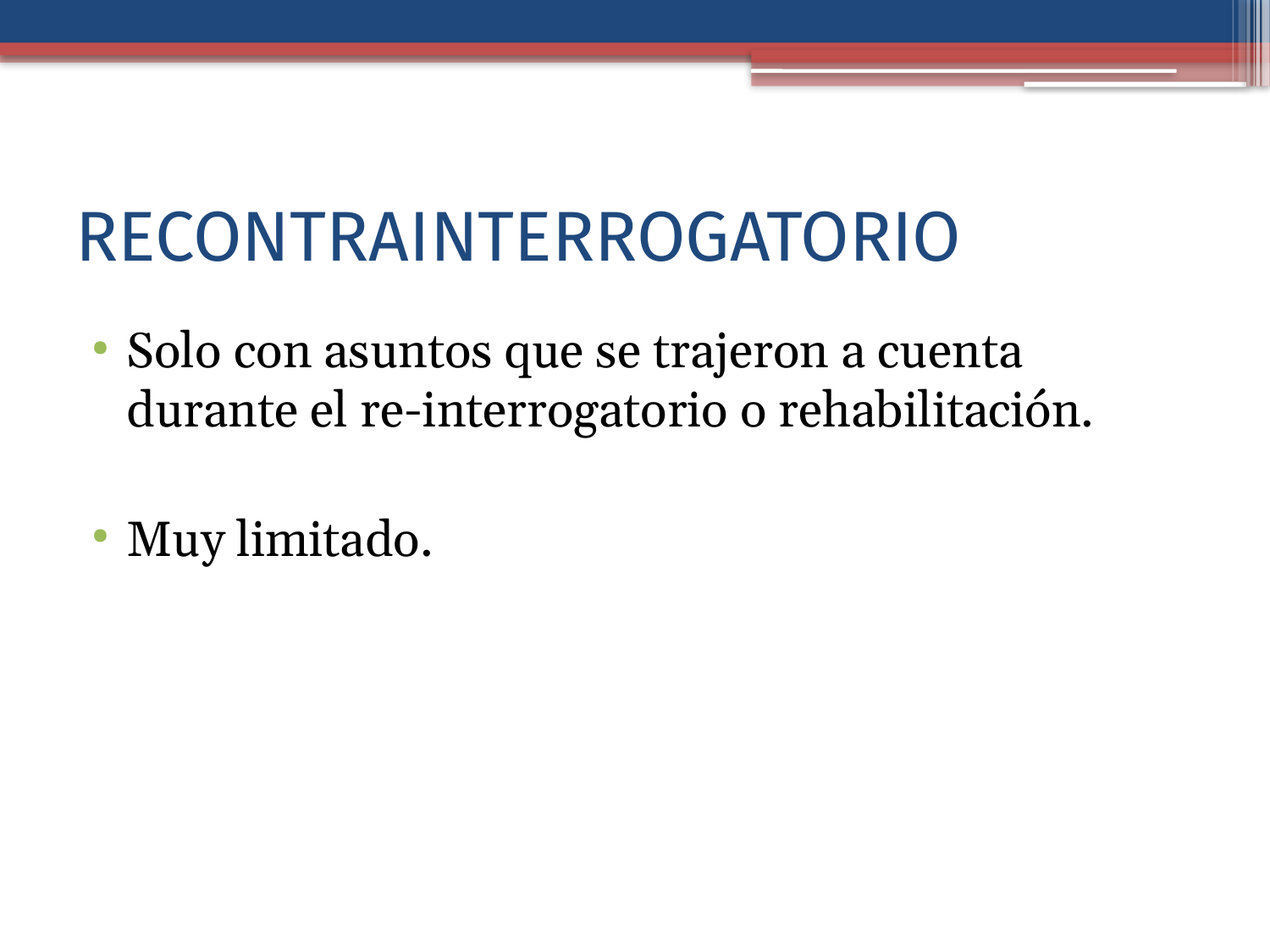

# RECONTRAINTERROGATORIO
Solo con asuntos que se trajeron a cuenta durante el re-interrogatorio o rehabilitación.

Muy limitado.